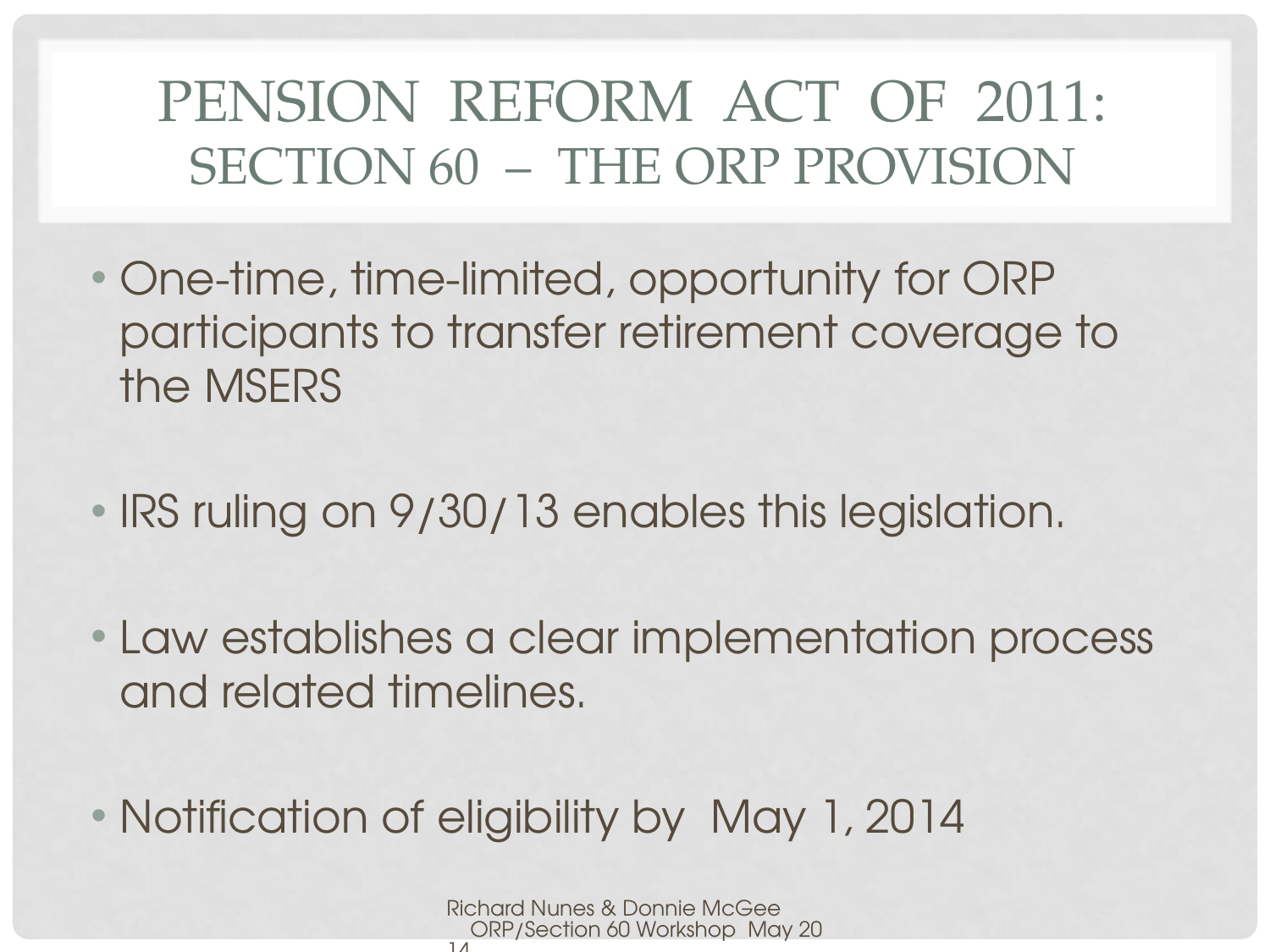

# PENSION  REFORM  ACT  of  2011: Section 60  –  THE ORP PROVISION
One-time, time-limited, opportunity for ORP participants to transfer retirement coverage to the MSERS

IRS ruling on 9/30/13 enables this legislation.

Law establishes a clear implementation process and related timelines.

Notification of eligibility by  May 1, 2014

Richard Nunes & Donnie McGee           ORP/Section 60 Workshop  May 2014